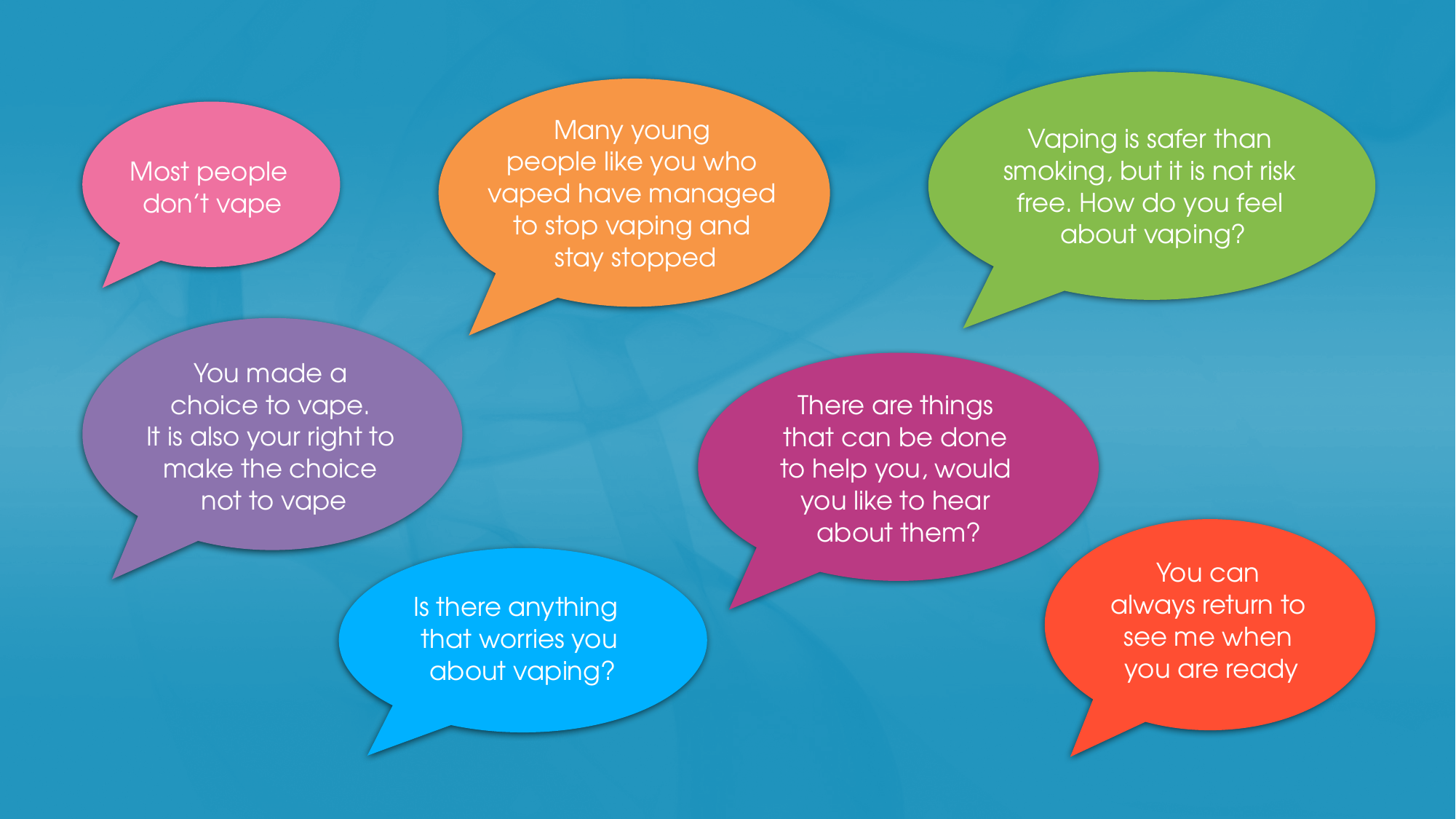

Vaping is safer than
smoking, but it is not risk
free. How do you feel
about vaping?

Many young
people like you who
vaped have managed
to stop vaping and
stay stopped

Most people
don’t vape

You made a
choice to vape.
It is also your right to
make the choice
not to vape

There are things
that can be done
to help you, would
you like to hear
about them?

You can
always return to
see me when
you are ready

Is there anything
that worries you
 about vaping?